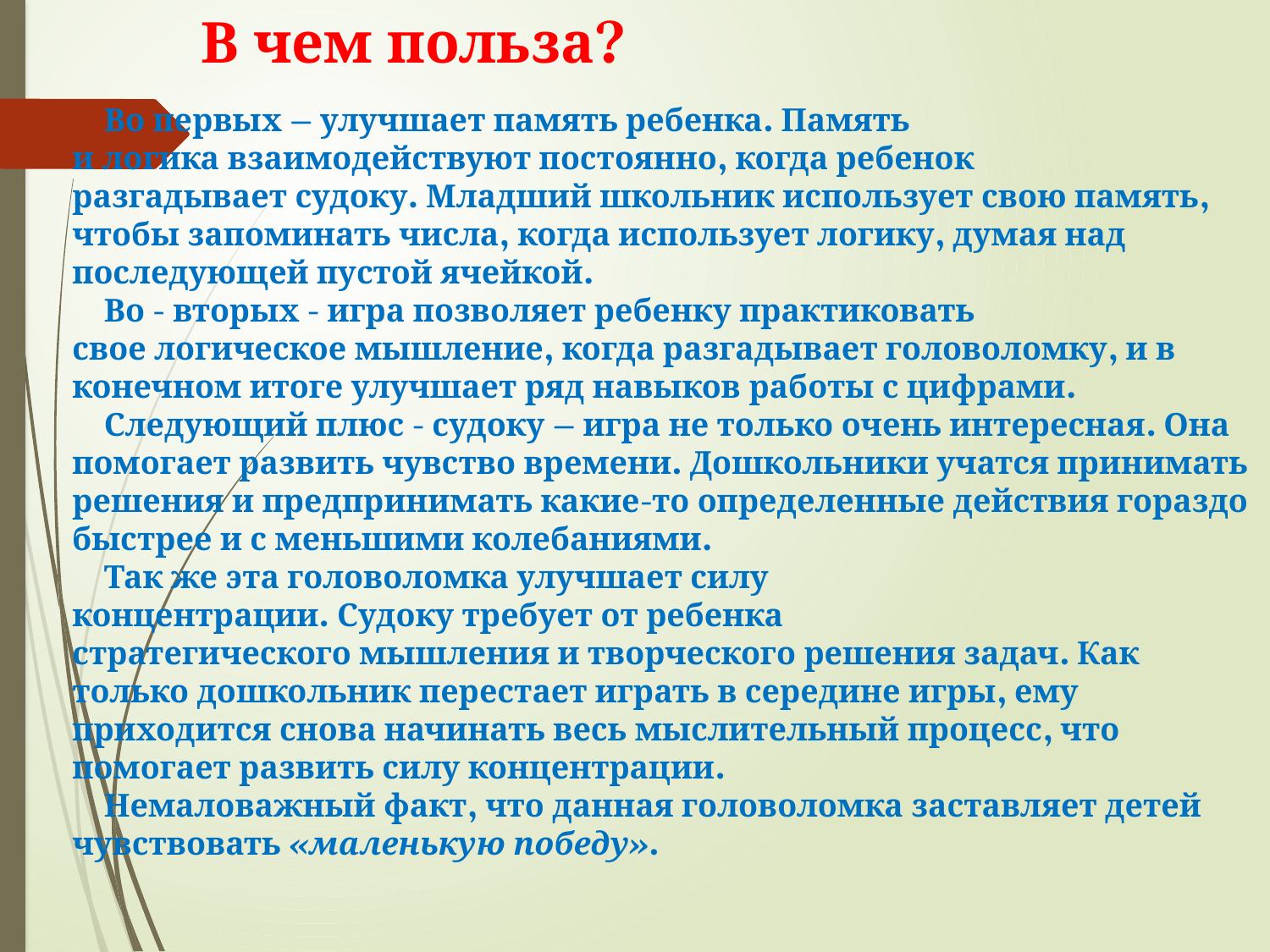

В чем польза?
Во первых – улучшает память ребенка. Память и логика взаимодействуют постоянно, когда ребенок разгадывает судоку. Младший школьник использует свою память, чтобы запоминать числа, когда использует логику, думая над последующей пустой ячейкой.
Во - вторых - игра позволяет ребенку практиковать свое логическое мышление, когда разгадывает головоломку, и в конечном итоге улучшает ряд навыков работы с цифрами.
Следующий плюс - судоку – игра не только очень интересная. Она помогает развить чувство времени. Дошкольники учатся принимать решения и предпринимать какие-то определенные действия гораздо быстрее и с меньшими колебаниями.
Так же эта головоломка улучшает силу концентрации. Судоку требует от ребенка стратегического мышления и творческого решения задач. Как только дошкольник перестает играть в середине игры, ему приходится снова начинать весь мыслительный процесс, что помогает развить силу концентрации.
Немаловажный факт, что данная головоломка заставляет детей чувствовать «маленькую победу».